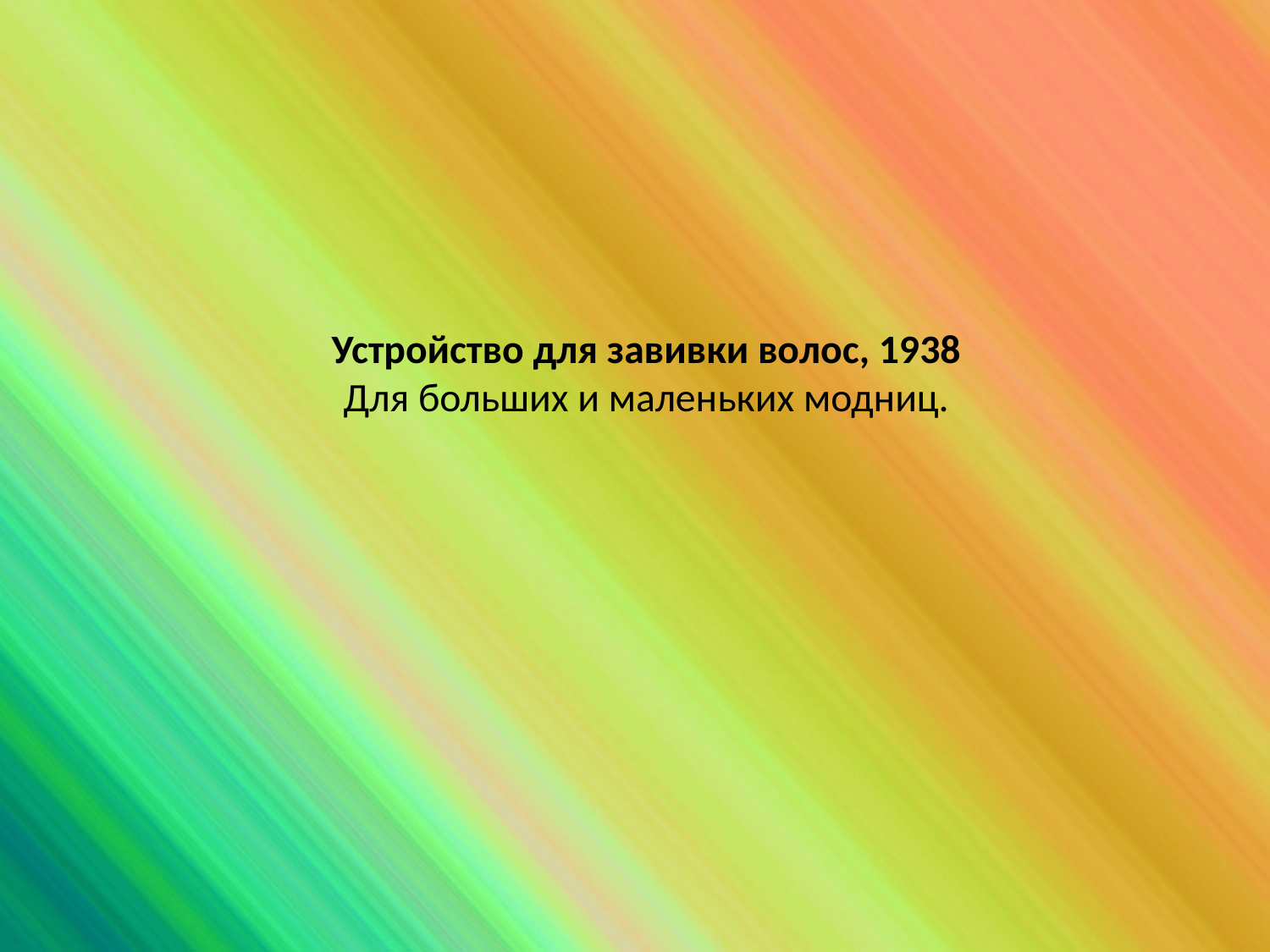

# Устройство для завивки волос, 1938 Для больших и маленьких модниц.